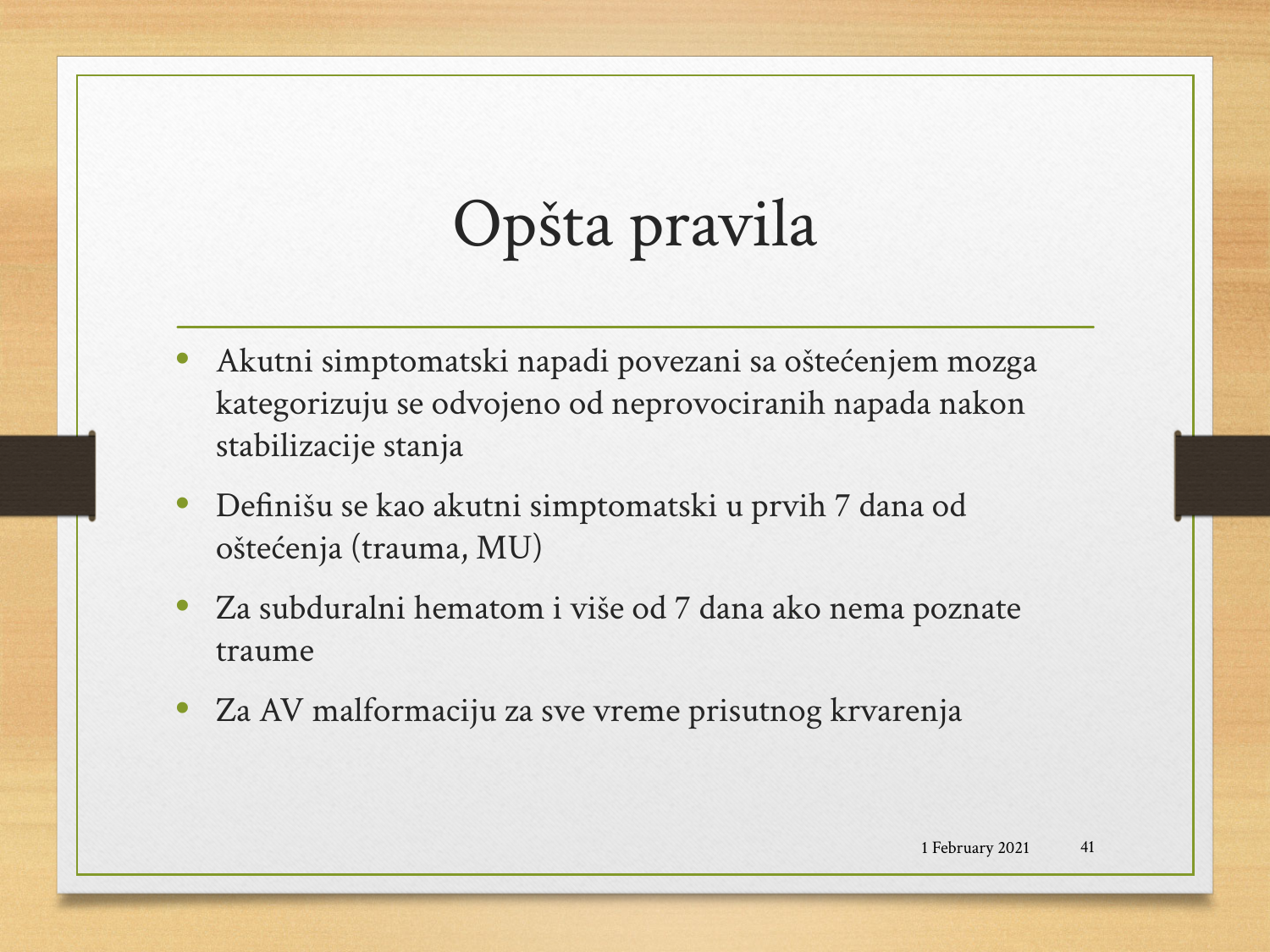

# Opšta pravila
Akutni simptomatski napadi povezani sa oštećenjem mozga kategorizuju se odvojeno od neprovociranih napada nakon stabilizacije stanja
Definišu se kao akutni simptomatski u prvih 7 dana od oštećenja (trauma, MU)
Za subduralni hematom i više od 7 dana ako nema poznate traume
Za AV malformaciju za sve vreme prisutnog krvarenja
1 February 2021
41